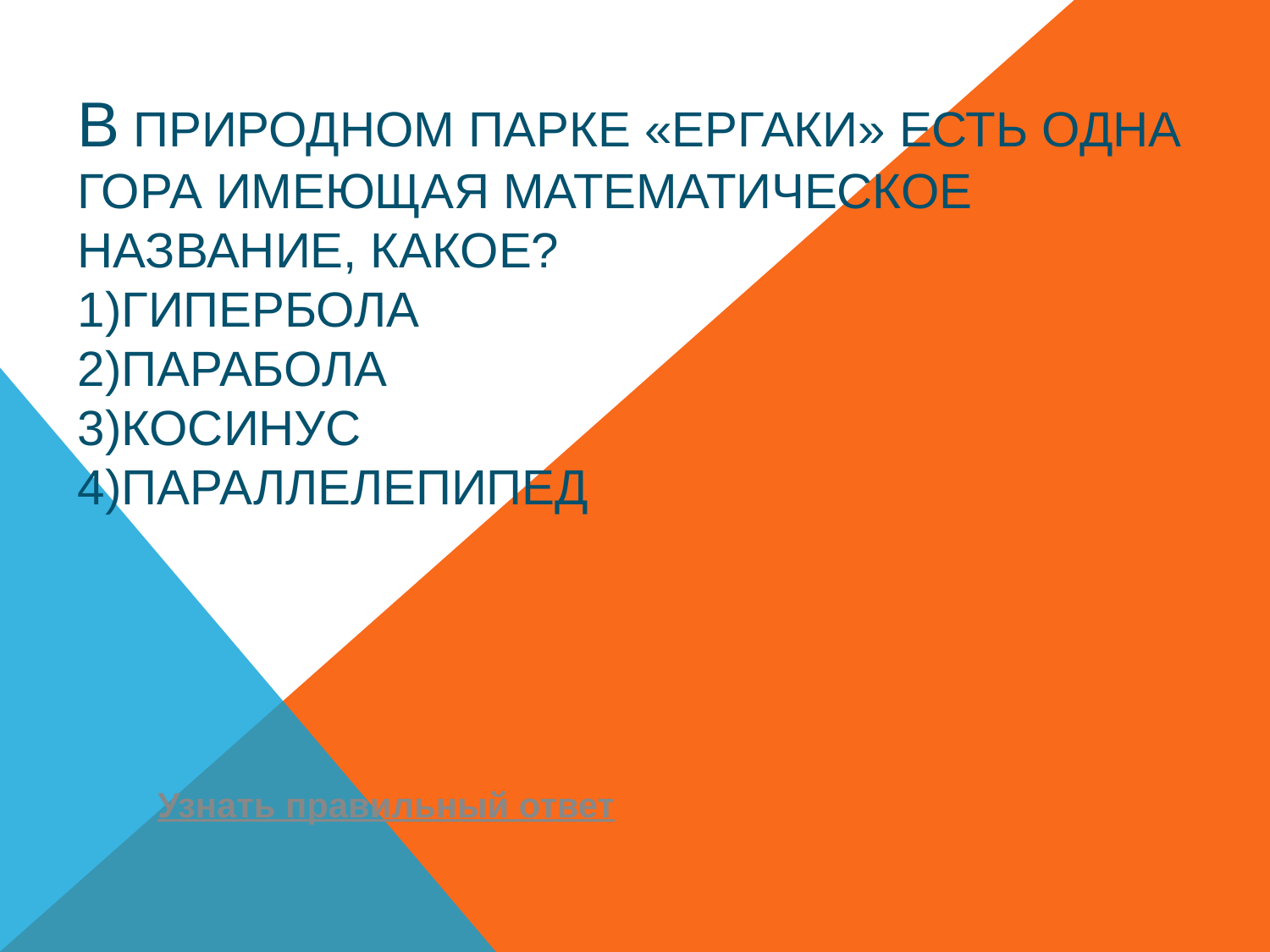

# В природном парке «ергаки» есть одна гора имеющая математическое название, Какое? 1)гипербола 2)парабола 3)косинус 4)параллелепипед
Узнать правильный ответ